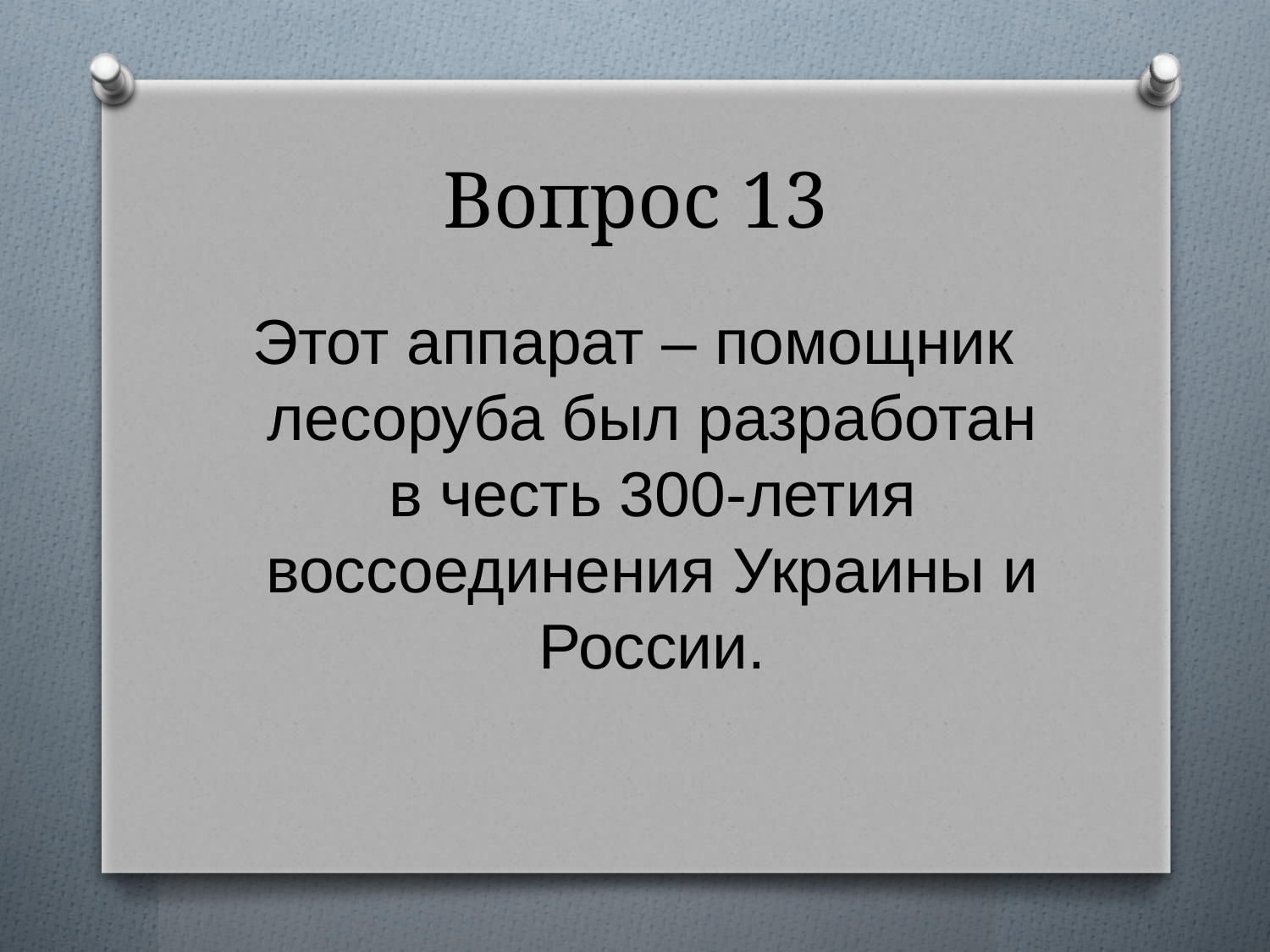

# Вопрос 13
Этот аппарат – помощник лесоруба был разработан в честь 300-летия воссоединения Украины и России.